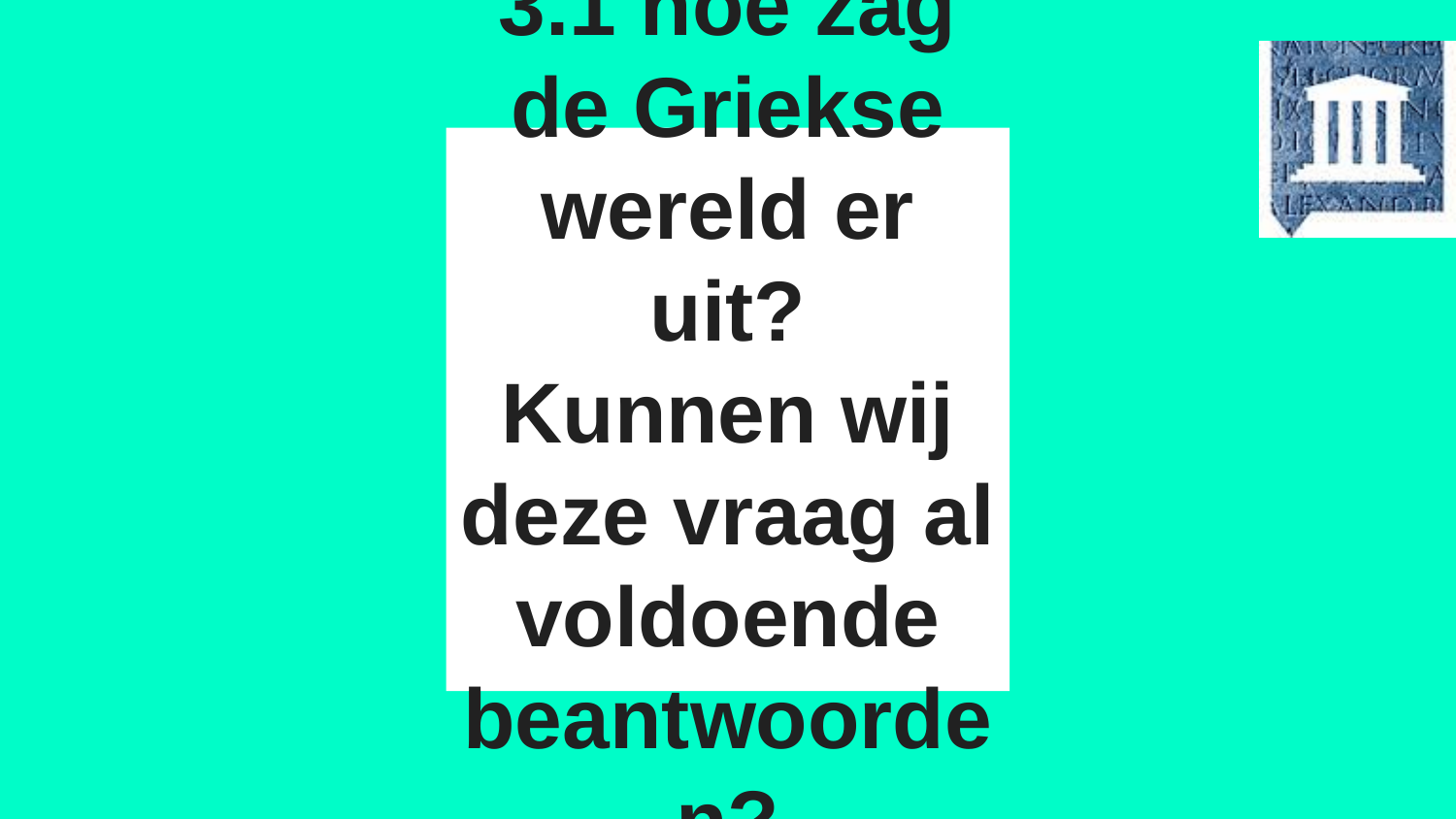

# 3.1 hoe zag de Griekse wereld er uit?
Kunnen wij deze vraag al voldoende beantwoorden?